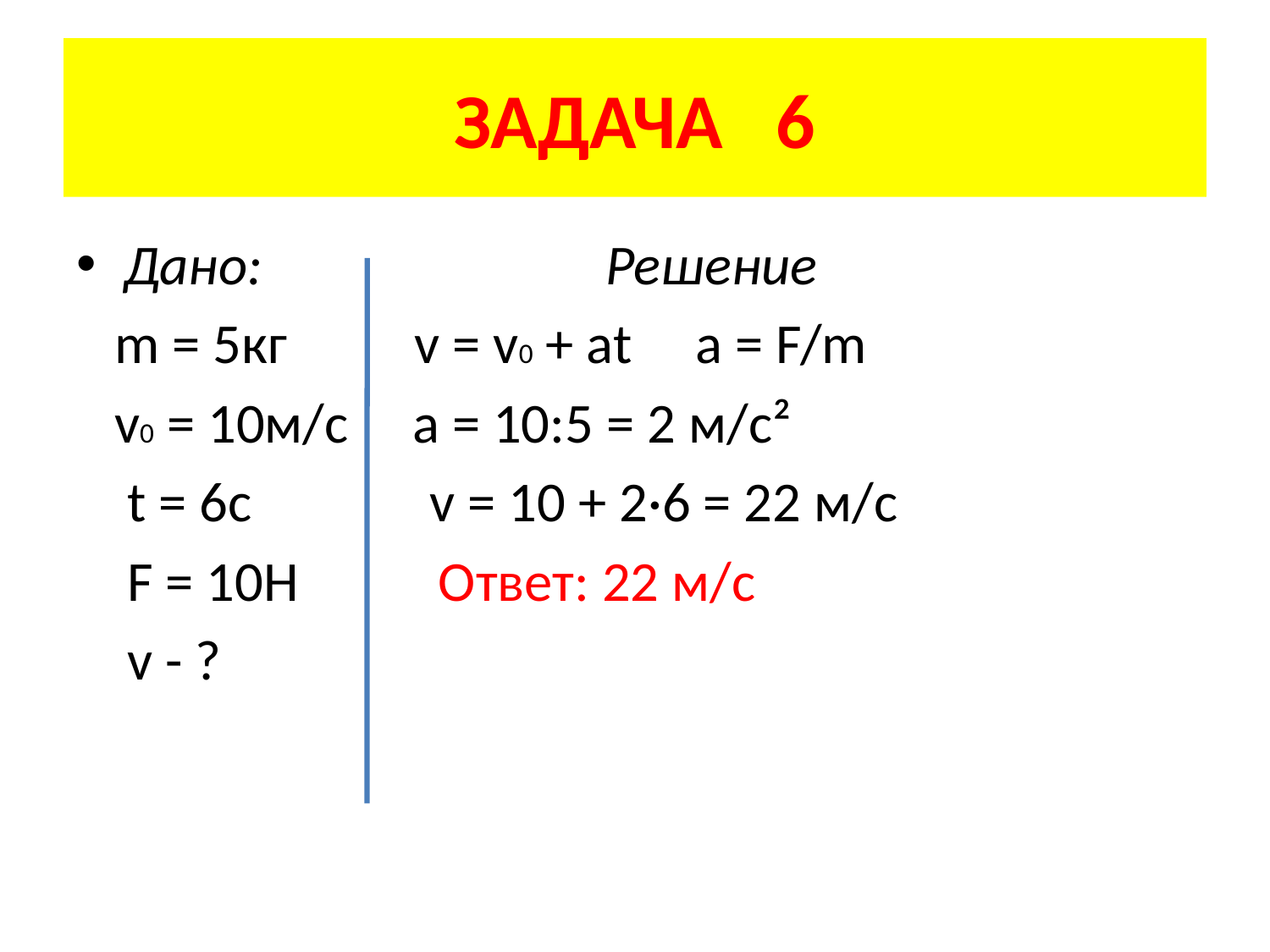

# ЗАДАЧА   6
Дано:                           Решение
   m = 5кг          v = v0 + at     a = F/m
   v0 = 10м/с     a = 10:5 = 2 м/с²
    t = 6c              v = 10 + 2·6 = 22 м/с
    F = 10H           Ответ: 22 м/с
    v - ?